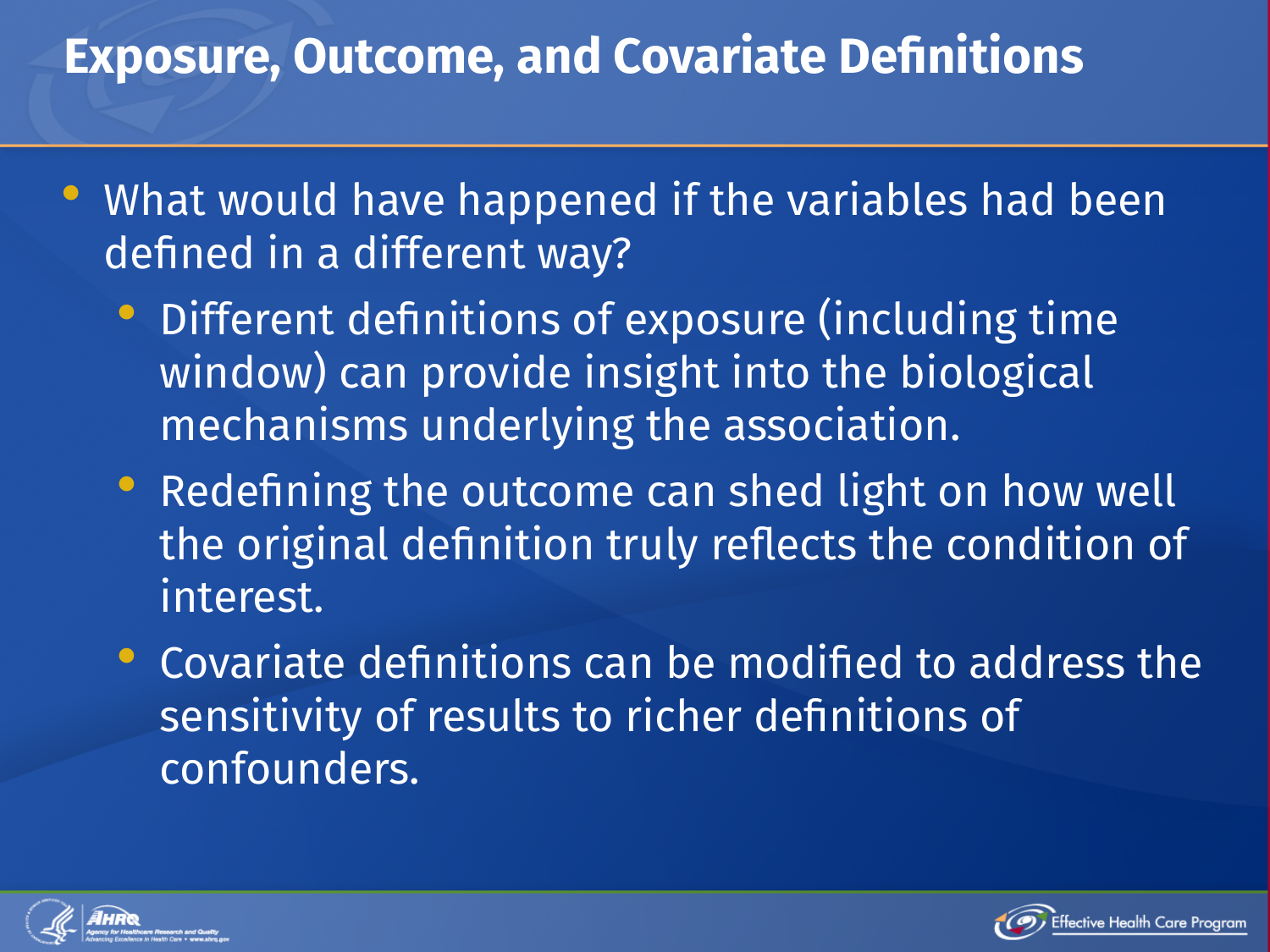

# Exposure, Outcome, and Covariate Definitions
What would have happened if the variables had been defined in a different way?
Different definitions of exposure (including time window) can provide insight into the biological mechanisms underlying the association.
Redefining the outcome can shed light on how well the original definition truly reflects the condition of interest.
Covariate definitions can be modified to address the sensitivity of results to richer definitions of confounders.